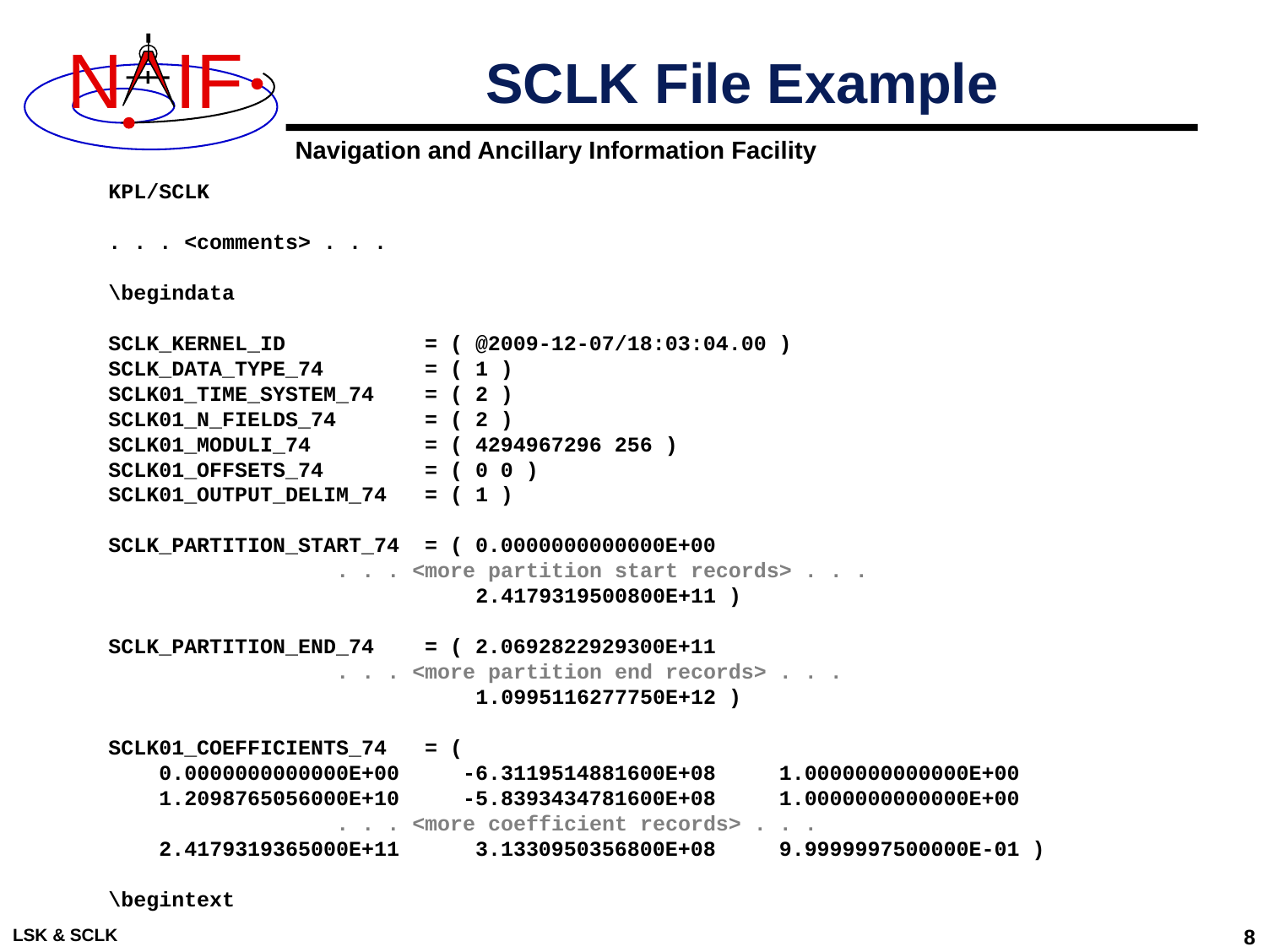

# SCLK File Example
KPL/SCLK

. . . <comments> . . .

\begindata

SCLK_KERNEL_ID           = ( @2009-12-07/18:03:04.00 )
SCLK_DATA_TYPE_74        = ( 1 )
SCLK01_TIME_SYSTEM_74    = ( 2 )
SCLK01_N_FIELDS_74       = ( 2 )
SCLK01_MODULI_74         = ( 4294967296 256 )
SCLK01_OFFSETS_74        = ( 0 0 )
SCLK01_OUTPUT_DELIM_74   = ( 1 )

SCLK_PARTITION_START_74  = ( 0.0000000000000E+00
                  . . . <more partition start records> . . .
                             2.4179319500800E+11 )

SCLK_PARTITION_END_74    = ( 2.0692822929300E+11
                  . . . <more partition end records> . . .
                             1.0995116277750E+12 )

SCLK01_COEFFICIENTS_74   = (
    0.0000000000000E+00     -6.3119514881600E+08     1.0000000000000E+00
    1.2098765056000E+10     -5.8393434781600E+08     1.0000000000000E+00
                  . . . <more coefficient records> . . .
    2.4179319365000E+11      3.1330950356800E+08     9.9999997500000E-01 )

\begintext

LSK & SCLK
8